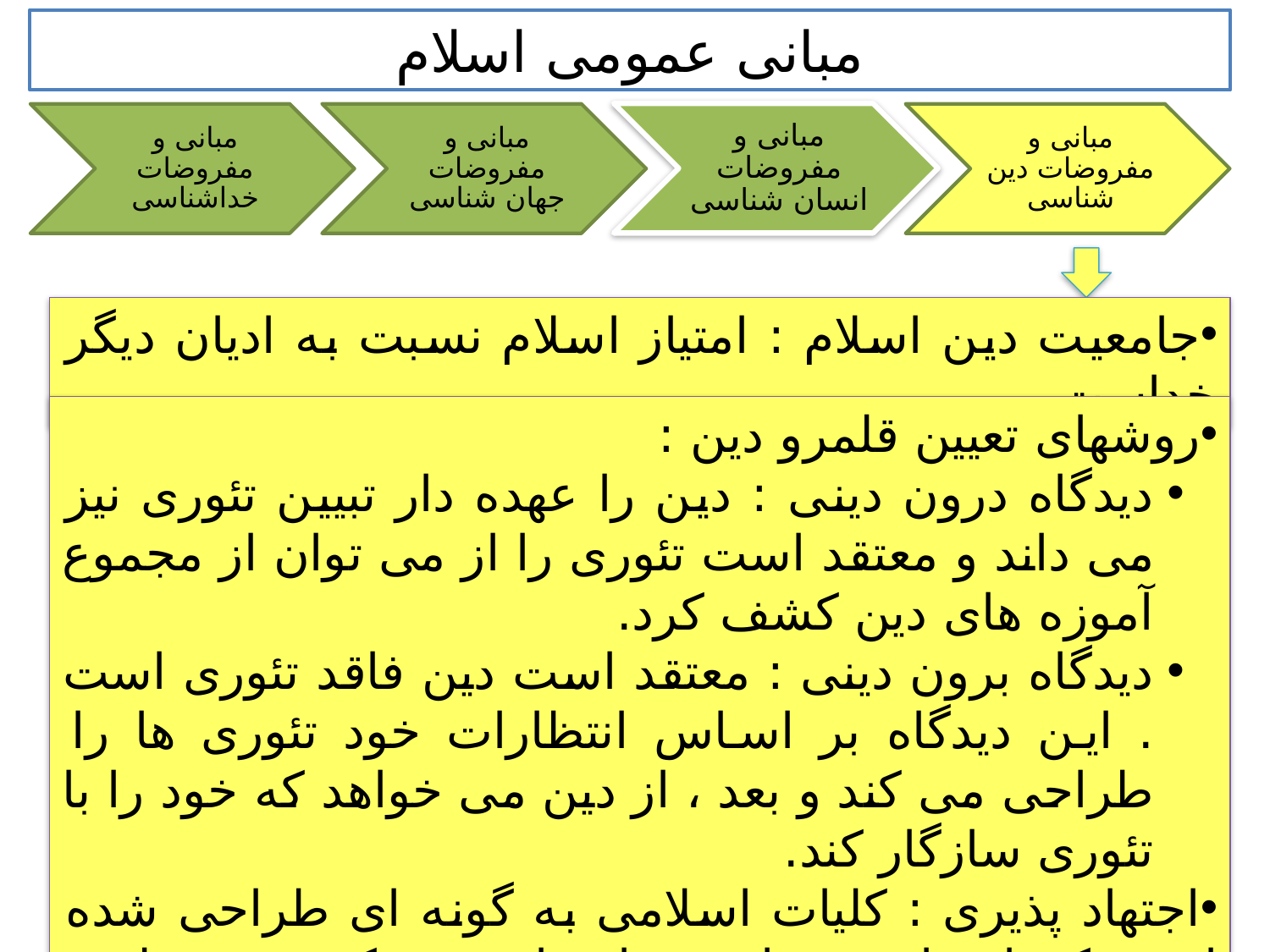

مبانی عمومی اسلام
مبانی و مفروضات خداشناسی
مبانی و مفروضات جهان شناسی
مبانی و مفروضات انسان شناسی
مبانی و مفروضات دین شناسی

جامعیت دین اسلام : امتیاز اسلام نسبت به ادیان دیگر خداست.
روشهای تعیین قلمرو دین :
دیدگاه درون دینی : دین را عهده دار تبیین تئوری نیز می داند و معتقد است تئوری را از می توان از مجموع آموزه های دین کشف کرد.
دیدگاه برون دینی : معتقد است دین فاقد تئوری است . این دیدگاه بر اساس انتظارات خود تئوری ها را طراحی می کند و بعد ، از دین می خواهد که خود را با تئوری سازگار کند.
اجتهاد پذیری : کلیات اسلامی به گونه ای طراحی شده است که اجتهاد پذیر است. اجتهاد یعنی کشف و تطبیق اصول کلی و ثابت بر موارد جزئی و متغیر.